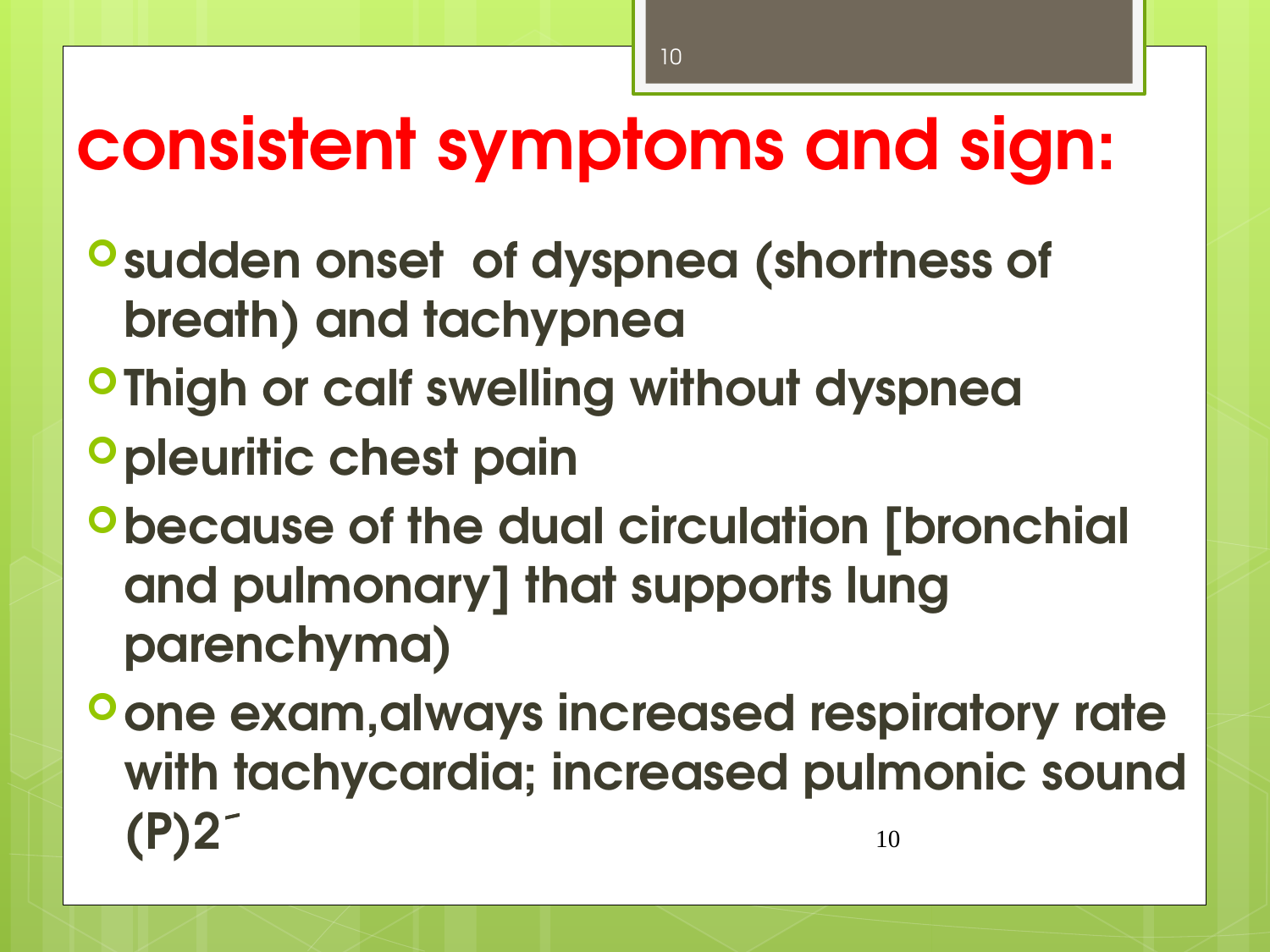

10
# consistent symptoms and sign:
sudden onset  of dyspnea (shortness of breath) and tachypnea
Thigh or calf swelling without dyspnea
pleuritic chest pain
because of the dual circulation [bronchial and pulmonary] that supports lung parenchyma)
one exam,always increased respiratory rate with tachycardia; increased pulmonic sound (P)2ََ
10